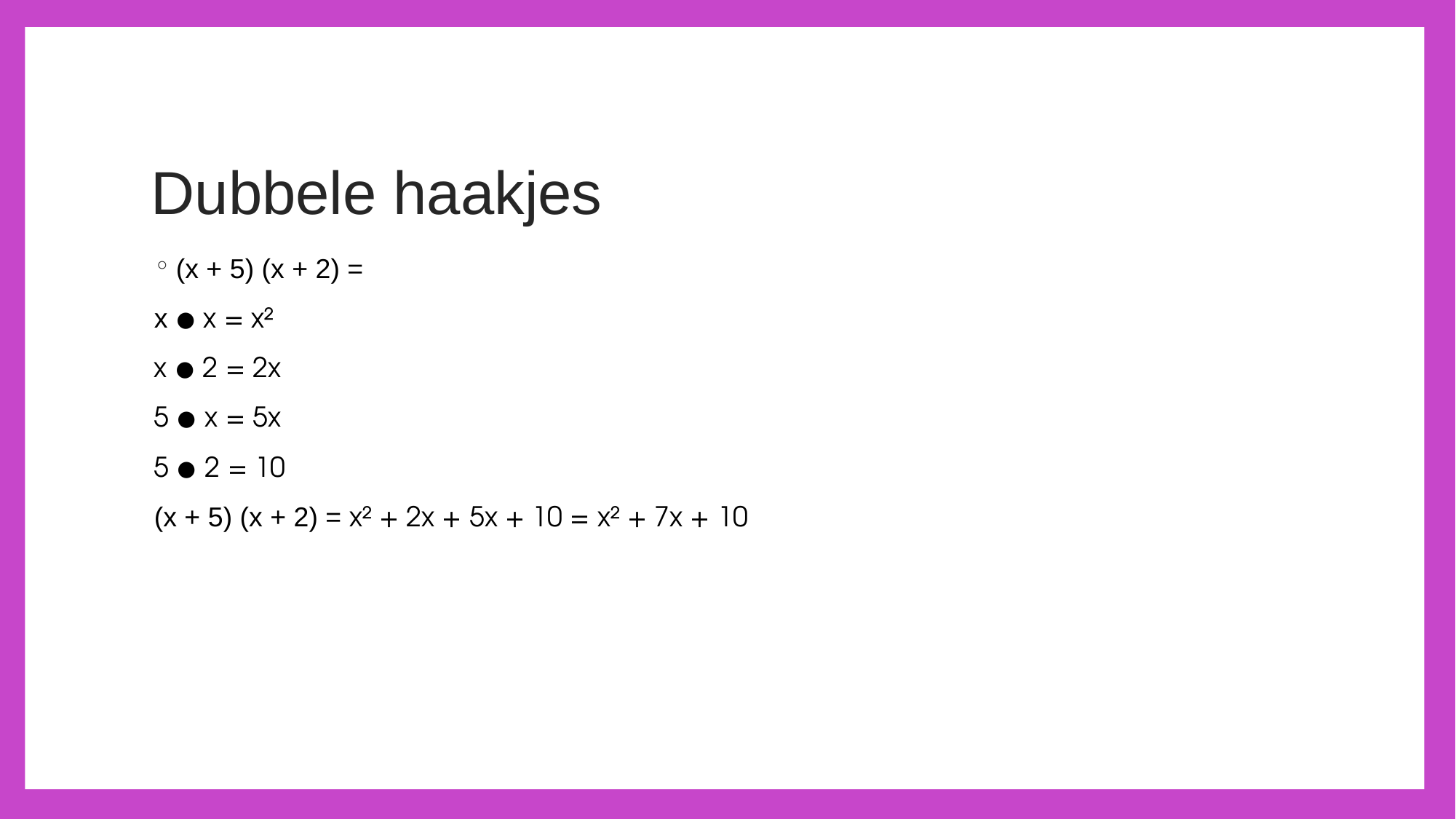

# Dubbele haakjes
(x + 5) (x + 2) =
x ● x = x²
x ● 2 = 2x
5 ● x = 5x
5 ● 2 = 10
(x + 5) (x + 2) = x² + 2x + 5x + 10 = x² + 7x + 10